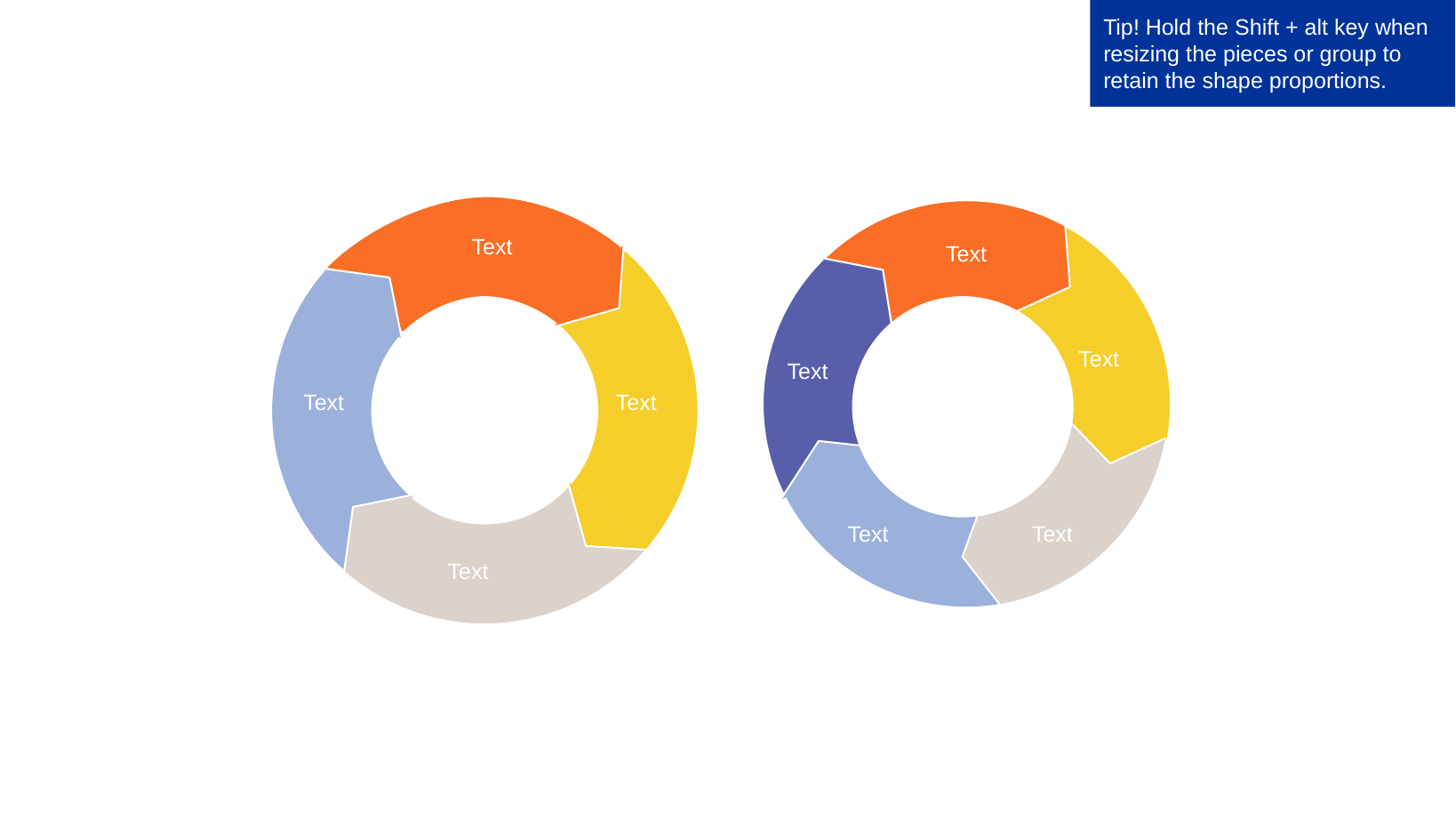

Tip! Hold the Shift + alt key when resizing the pieces or group to retain the shape proportions.

Text
Text
Text
Text
Text

Text

Text
Text

Text